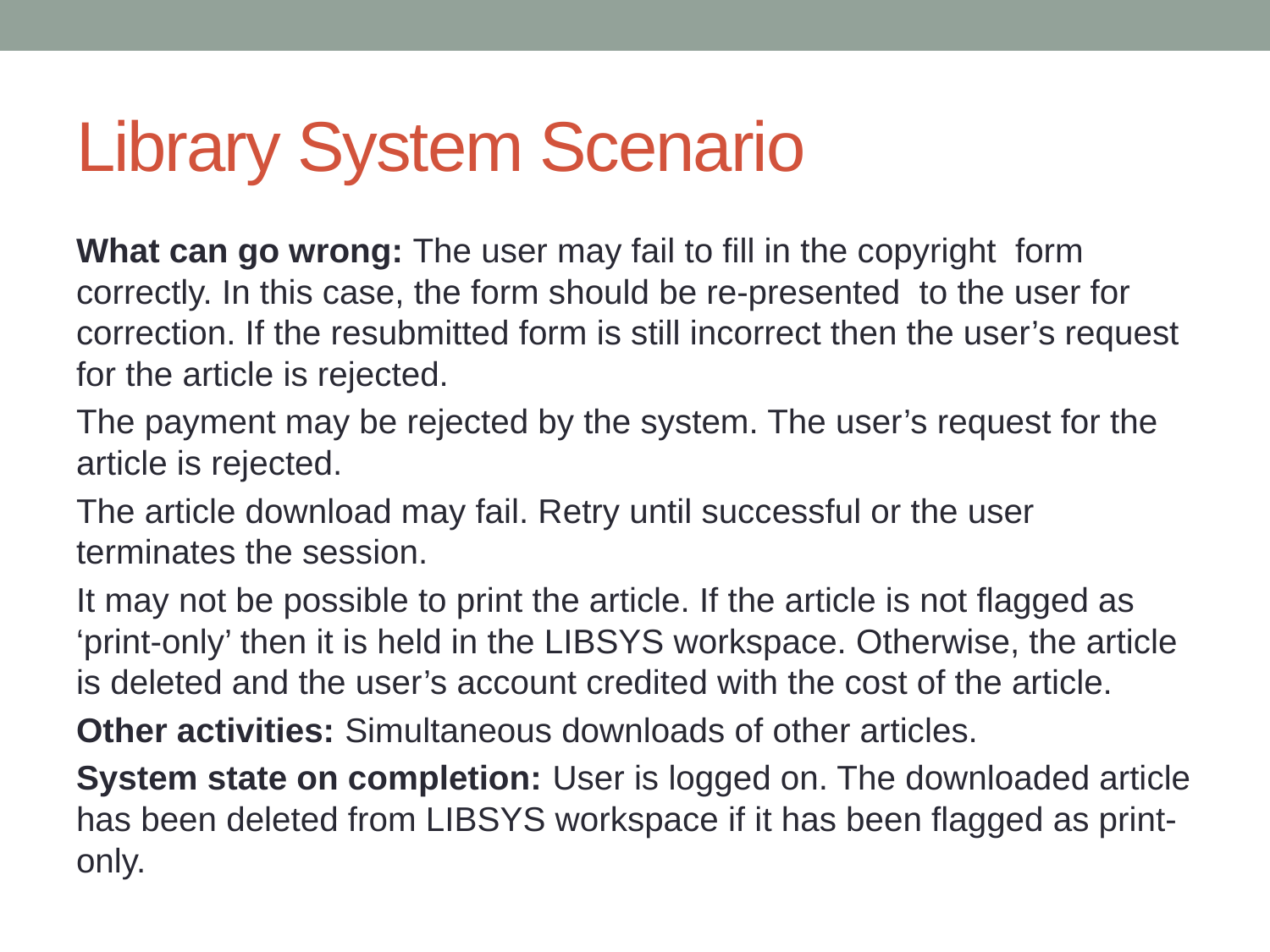

# Library System Scenario
What can go wrong: The user may fail to fill in the copyright  form correctly. In this case, the form should be re-presented  to the user for correction. If the resubmitted form is still incorrect then the user’s request for the article is rejected.
The payment may be rejected by the system. The user’s request for the article is rejected.
The article download may fail. Retry until successful or the user terminates the session.
It may not be possible to print the article. If the article is not flagged as ‘print-only’ then it is held in the LIBSYS workspace. Otherwise, the article is deleted and the user’s account credited with the cost of the article.
Other activities: Simultaneous downloads of other articles.
System state on completion: User is logged on. The downloaded article has been deleted from LIBSYS workspace if it has been flagged as print-only.